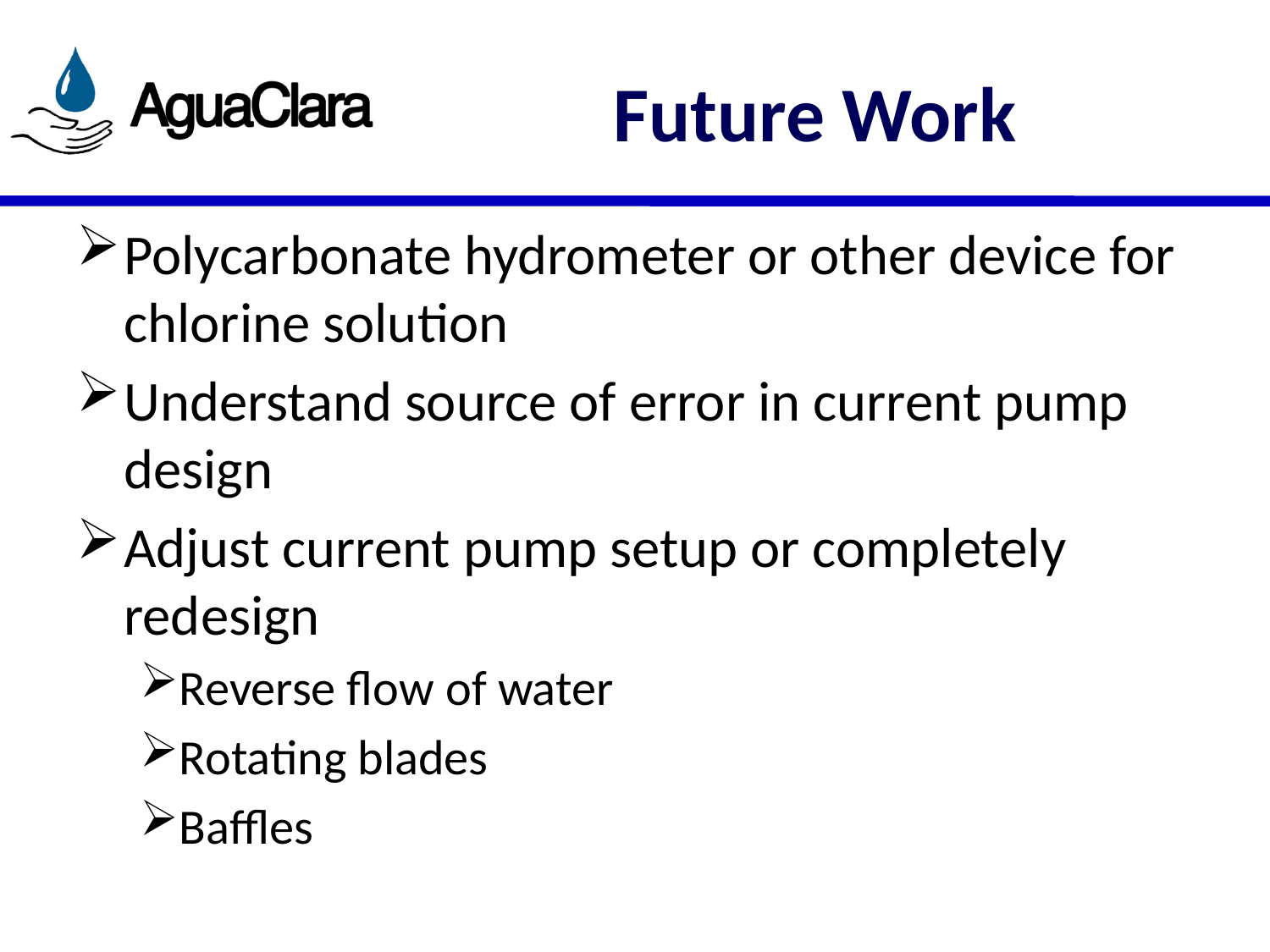

# Future Work
Polycarbonate hydrometer or other device for chlorine solution
Understand source of error in current pump design
Adjust current pump setup or completely redesign
Reverse flow of water
Rotating blades
Baffles